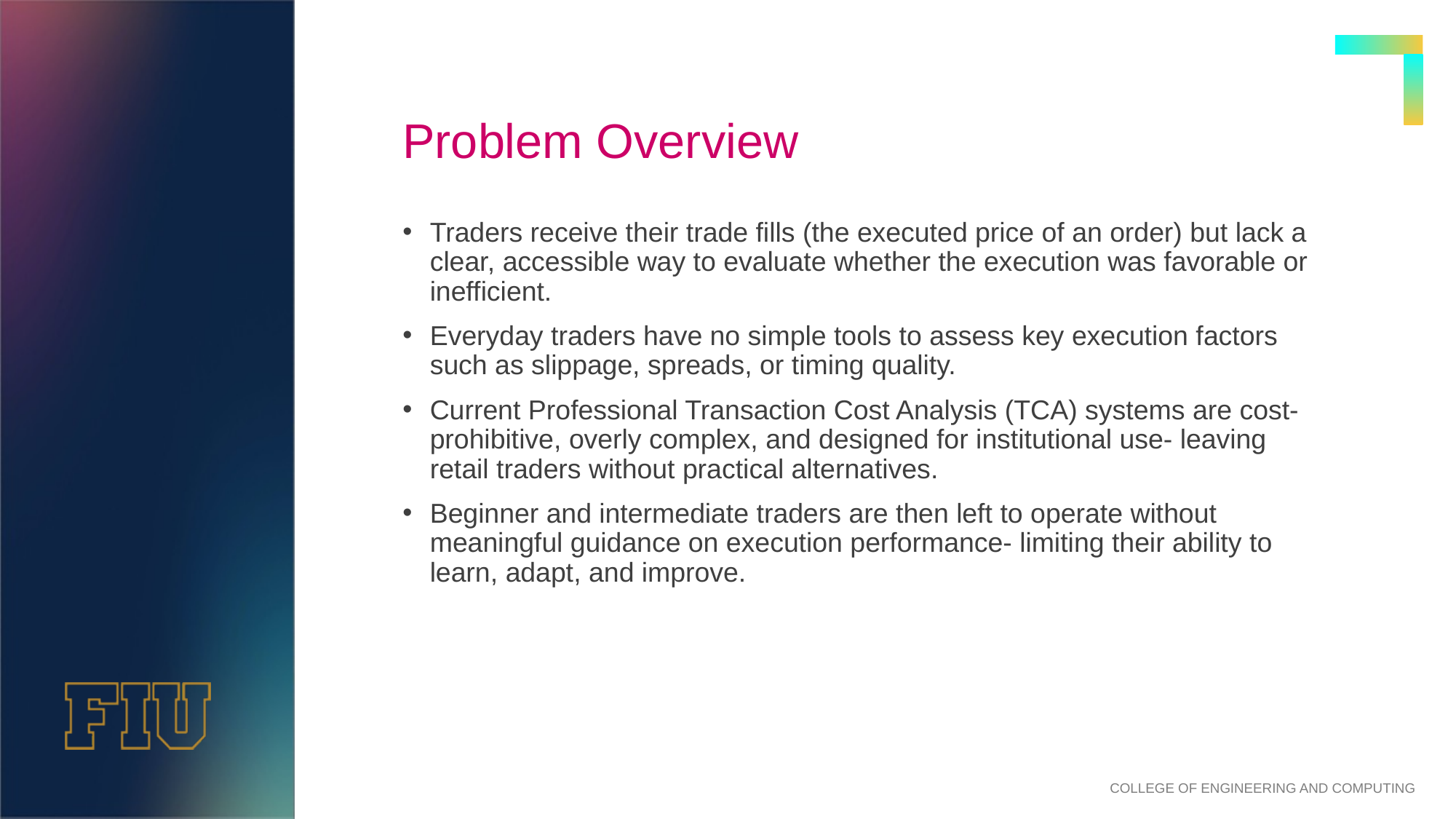

# Problem Overview
Traders receive their trade fills (the executed price of an order) but lack a clear, accessible way to evaluate whether the execution was favorable or inefficient.
Everyday traders have no simple tools to assess key execution factors such as slippage, spreads, or timing quality.
Current Professional Transaction Cost Analysis (TCA) systems are cost-prohibitive, overly complex, and designed for institutional use- leaving retail traders without practical alternatives.
Beginner and intermediate traders are then left to operate without meaningful guidance on execution performance- limiting their ability to learn, adapt, and improve.